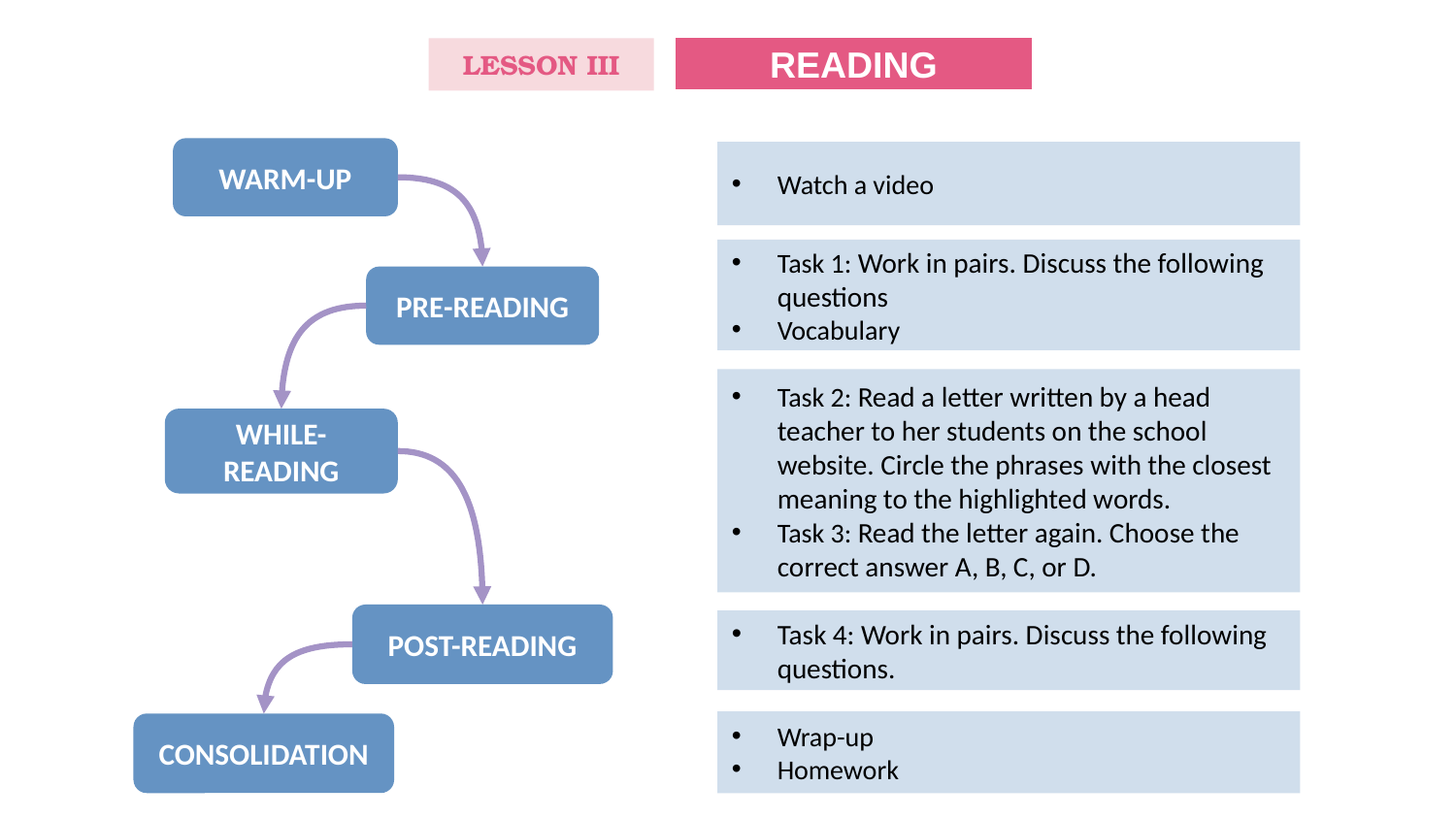

READING
LESSON III
WARM-UP
Watch a video
Task 1: Work in pairs. Discuss the following questions
Vocabulary
PRE-READING
Task 2: Read a letter written by a head teacher to her students on the school website. Circle the phrases with the closest meaning to the highlighted words.
Task 3: Read the letter again. Choose the correct answer A, B, C, or D.
WHILE-READING
POST-READING
Task 4: Work in pairs. Discuss the following questions.
Wrap-up
Homework
CONSOLIDATION